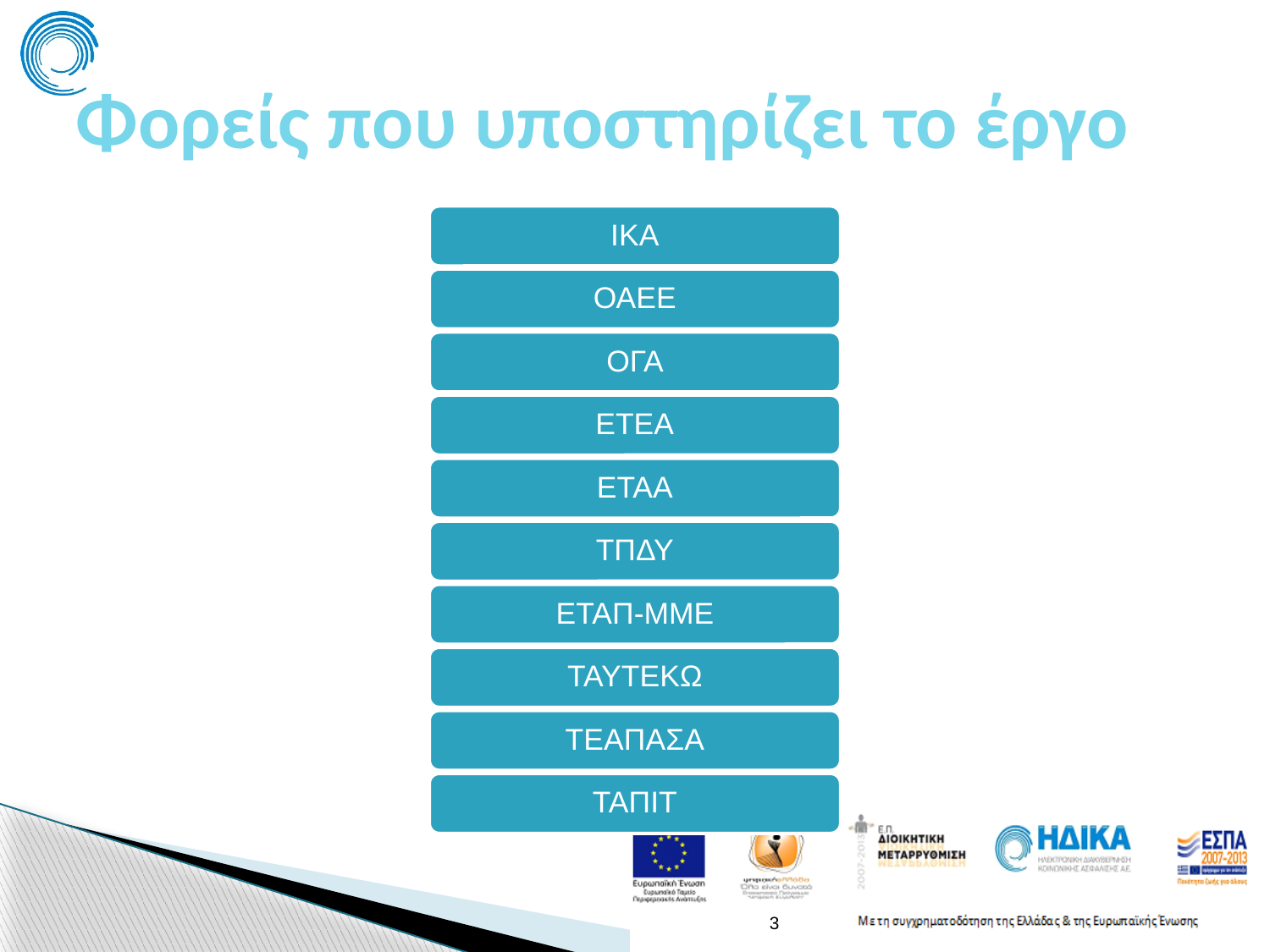

# Φορείς που υποστηρίζει το έργο
ΙΚΑ
ΟΑΕΕ
ΟΓΑ
ΕΤΕΑ
ΕΤΑΑ
ΤΠΔΥ
ΕΤΑΠ-ΜΜΕ
ΤΑΥΤΕΚΩ
ΤΕΑΠΑΣΑ
ΤΑΠΙΤ
3